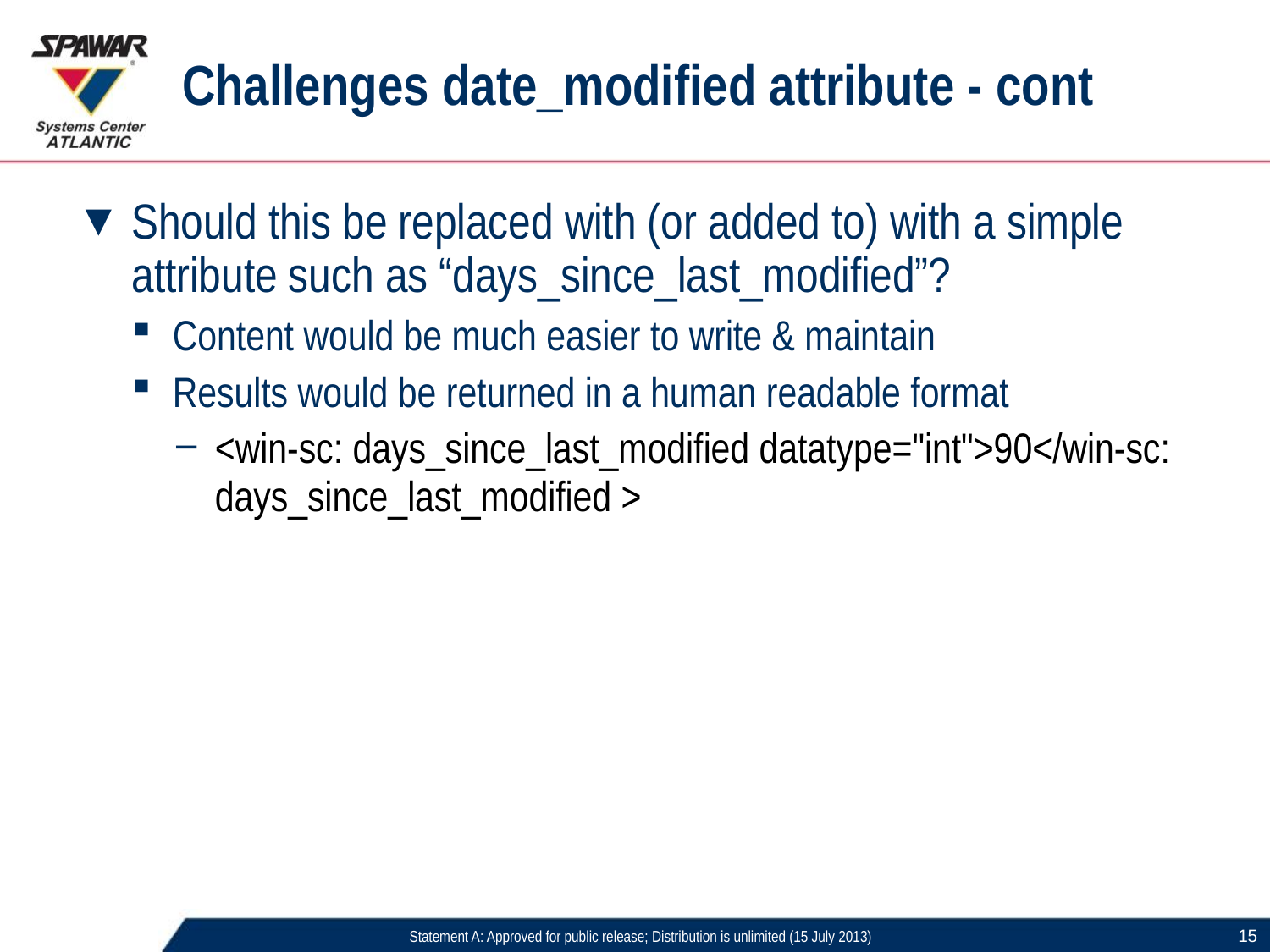

Challenges date_modified attribute - cont
Should this be replaced with (or added to) with a simple attribute such as “days_since_last_modified”?
Content would be much easier to write & maintain
Results would be returned in a human readable format
<win-sc: days_since_last_modified datatype="int">90</win-sc: days_since_last_modified >